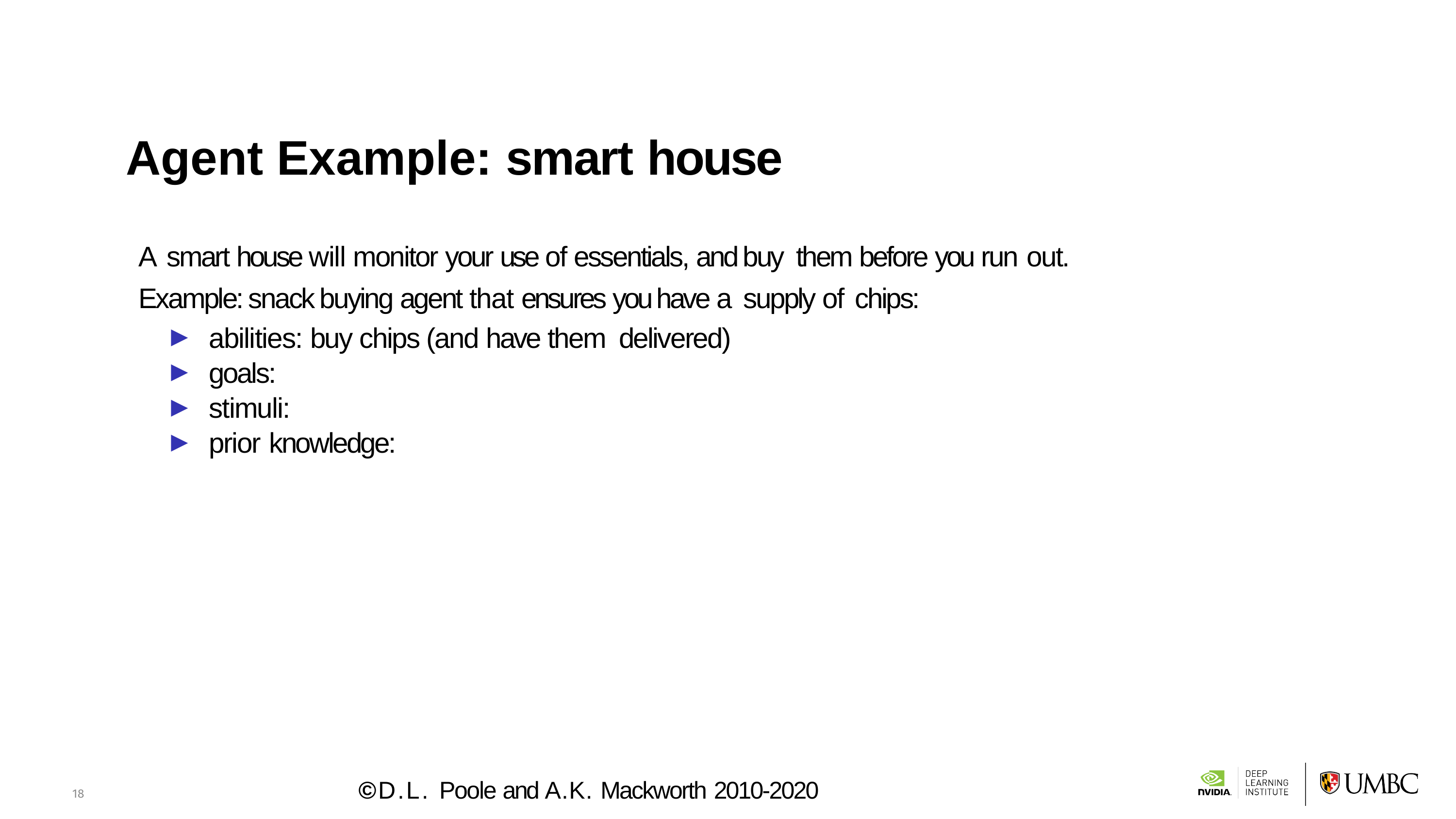

# Agent Example: smart house
A smart house will monitor your use of essentials, and buy  them before you run out.
Example: snack buying agent that ensures you have a  supply of chips:
abilities: buy chips (and have them delivered)
goals:
stimuli:
prior knowledge:
©D.L. Poole and A.K. Mackworth 2010-2020